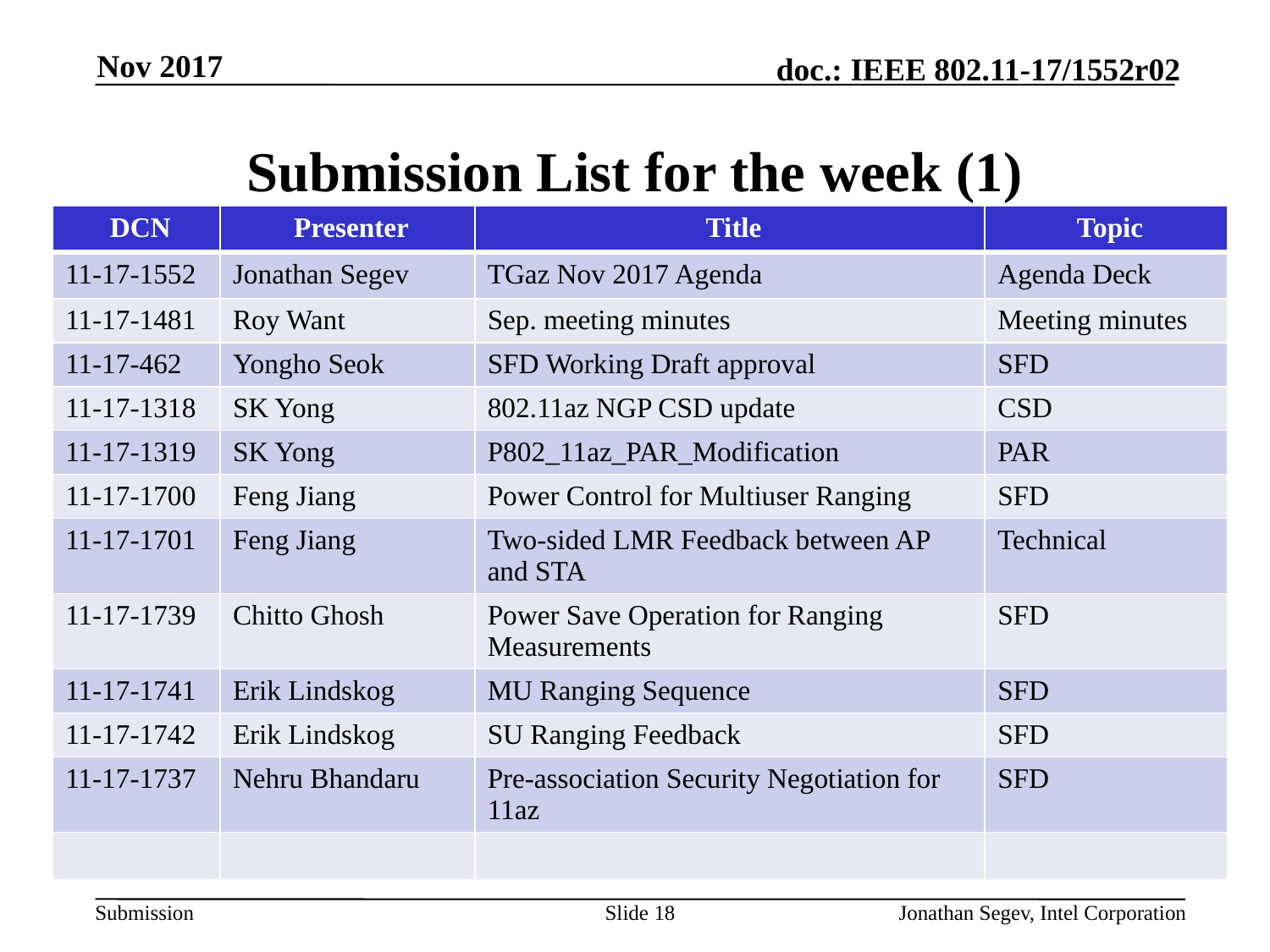

Nov 2017
# Submission List for the week (1)
| DCN | Presenter | Title | Topic |
| --- | --- | --- | --- |
| 11-17-1552 | Jonathan Segev | TGaz Nov 2017 Agenda | Agenda Deck |
| 11-17-1481 | Roy Want | Sep. meeting minutes | Meeting minutes |
| 11-17-462 | Yongho Seok | SFD Working Draft approval | SFD |
| 11-17-1318 | SK Yong | 802.11az NGP CSD update | CSD |
| 11-17-1319 | SK Yong | P802\_11az\_PAR\_Modification | PAR |
| 11-17-1700 | Feng Jiang | Power Control for Multiuser Ranging | SFD |
| 11-17-1701 | Feng Jiang | Two-sided LMR Feedback between AP and STA | Technical |
| 11-17-1739 | Chitto Ghosh | Power Save Operation for Ranging Measurements | SFD |
| 11-17-1741 | Erik Lindskog | MU Ranging Sequence | SFD |
| 11-17-1742 | Erik Lindskog | SU Ranging Feedback | SFD |
| 11-17-1737 | Nehru Bhandaru | Pre-association Security Negotiation for 11az | SFD |
|  |  |  |  |
Slide 18
Jonathan Segev, Intel Corporation